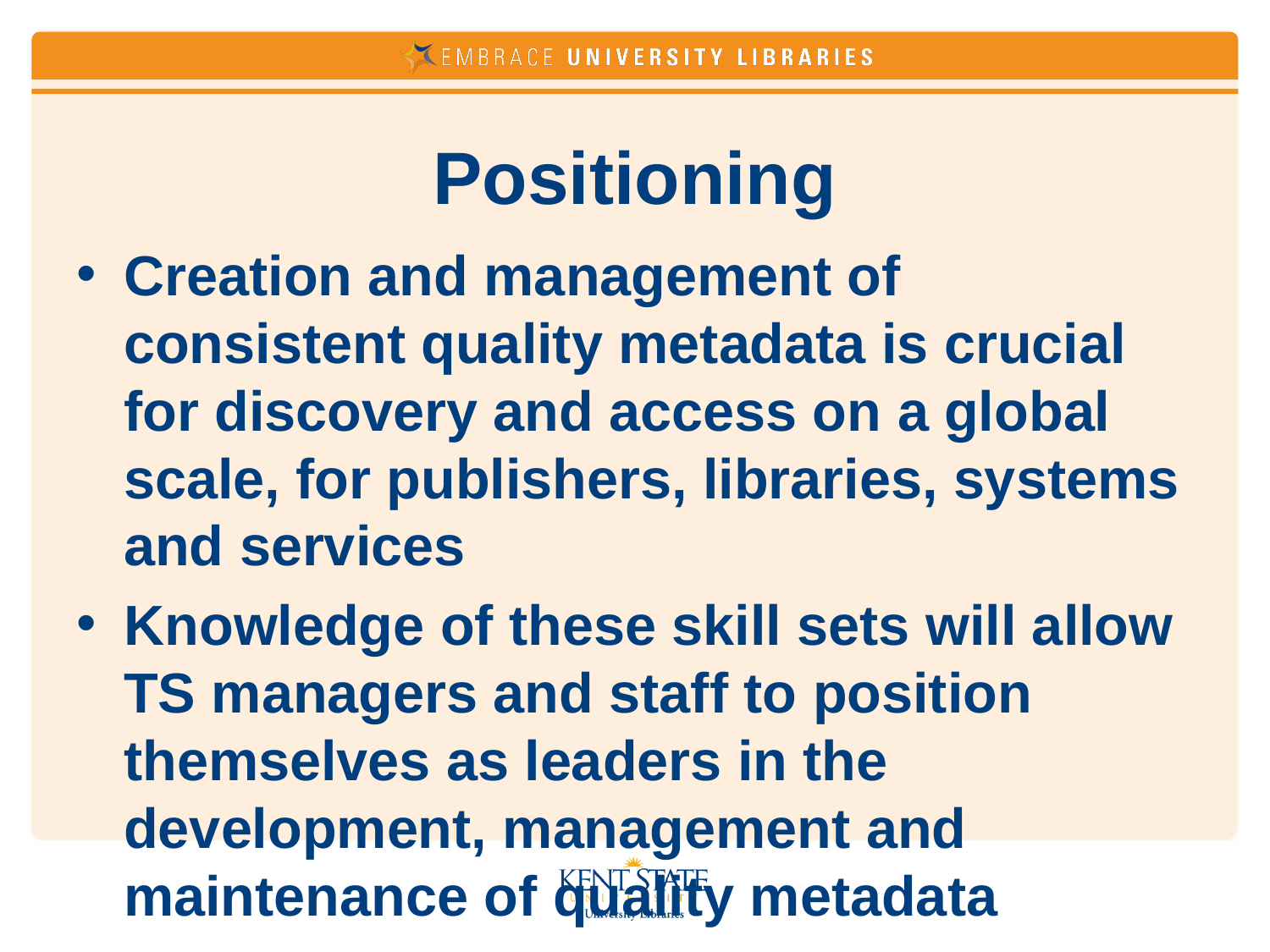

# Positioning
Creation and management of consistent quality metadata is crucial for discovery and access on a global scale, for publishers, libraries, systems and services
Knowledge of these skill sets will allow TS managers and staff to position themselves as leaders in the development, management and maintenance of quality metadata